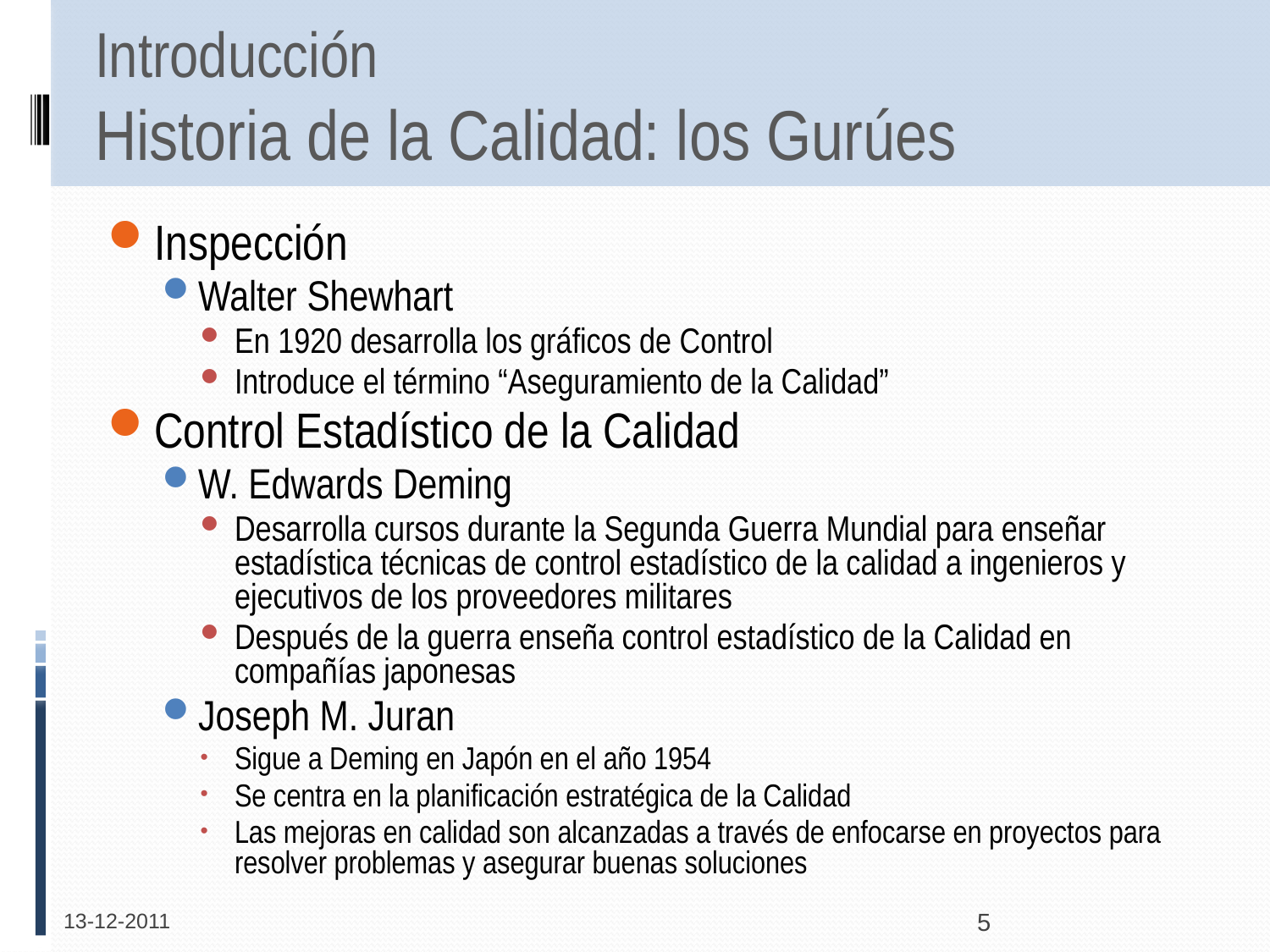

# Introducción Historia de la Calidad: los Gurúes
Inspección
Walter Shewhart
En 1920 desarrolla los gráficos de Control
Introduce el término “Aseguramiento de la Calidad”
Control Estadístico de la Calidad
W. Edwards Deming
Desarrolla cursos durante la Segunda Guerra Mundial para enseñar estadística técnicas de control estadístico de la calidad a ingenieros y ejecutivos de los proveedores militares
Después de la guerra enseña control estadístico de la Calidad en compañías japonesas
Joseph M. Juran
Sigue a Deming en Japón en el año 1954
Se centra en la planificación estratégica de la Calidad
Las mejoras en calidad son alcanzadas a través de enfocarse en proyectos para resolver problemas y asegurar buenas soluciones
13-12-2011
5